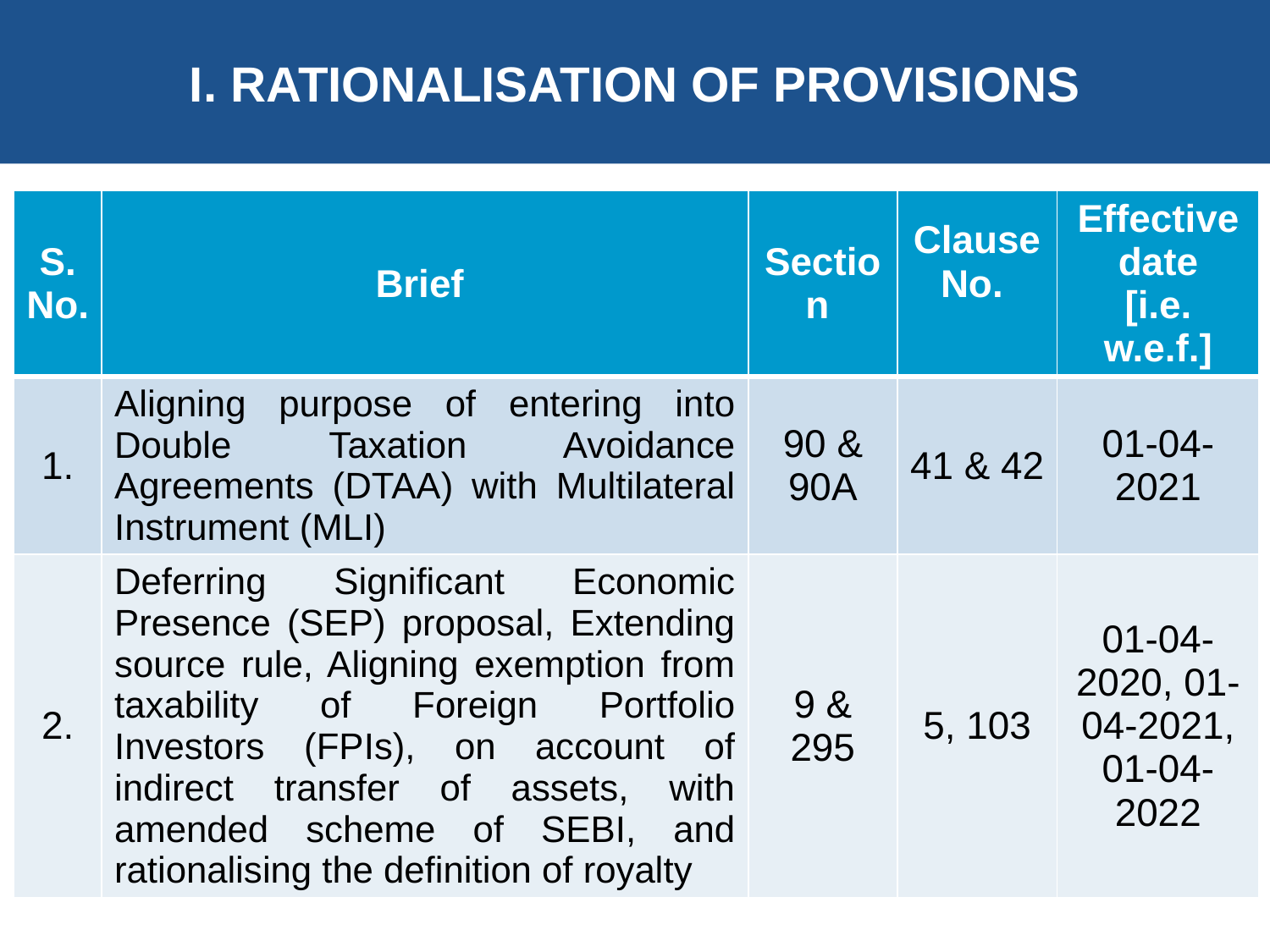

# I. RATIONALISATION OF PROVISIONS
| S. No. | Brief | Section | Clause No. | Effective date [i.e. w.e.f.] |
| --- | --- | --- | --- | --- |
| 1. | Aligning purpose of entering into Double Taxation Avoidance Agreements (DTAA) with Multilateral Instrument (MLI) | 90 & 90A | 41 & 42 | 01-04-2021 |
| 2. | Deferring Significant Economic Presence (SEP) proposal, Extending source rule, Aligning exemption from taxability of Foreign Portfolio Investors (FPIs), on account of indirect transfer of assets, with amended scheme of SEBI, and rationalising the definition of royalty | 9 & 295 | 5, 103 | 01-04-2020, 01-04-2021, 01-04-2022 |
158